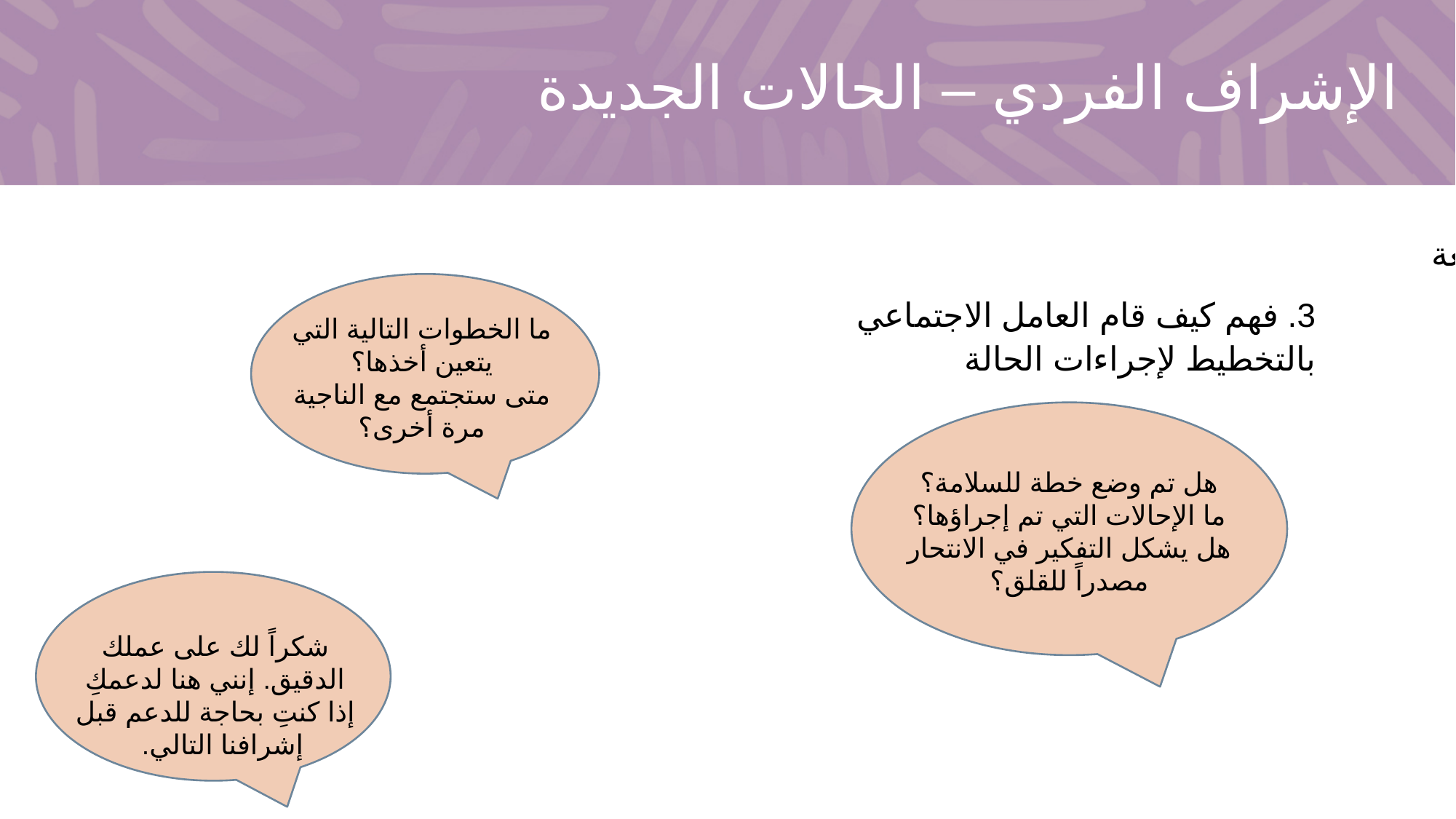

# الإشراف الفردي – الحالات الجديدة

3. فهم كيف قام العامل الاجتماعي بالتخطيط لإجراءات الحالة

4. دعم العامل الاجتماعي بالمتابعة

5. اختتام جلسة الإشراف

ما الخطوات التالية التي يتعين أخذها؟
متى ستجتمع مع الناجية مرة أخرى؟

هل تم وضع خطة للسلامة؟
ما الإحالات التي تم إجراؤها؟
هل يشكل التفكير في الانتحار مصدراً للقلق؟

شكراً لك على عملك الدقيق. إنني هنا لدعمكِ إذا كنتِ بحاجة للدعم قبل إشرافنا التالي.